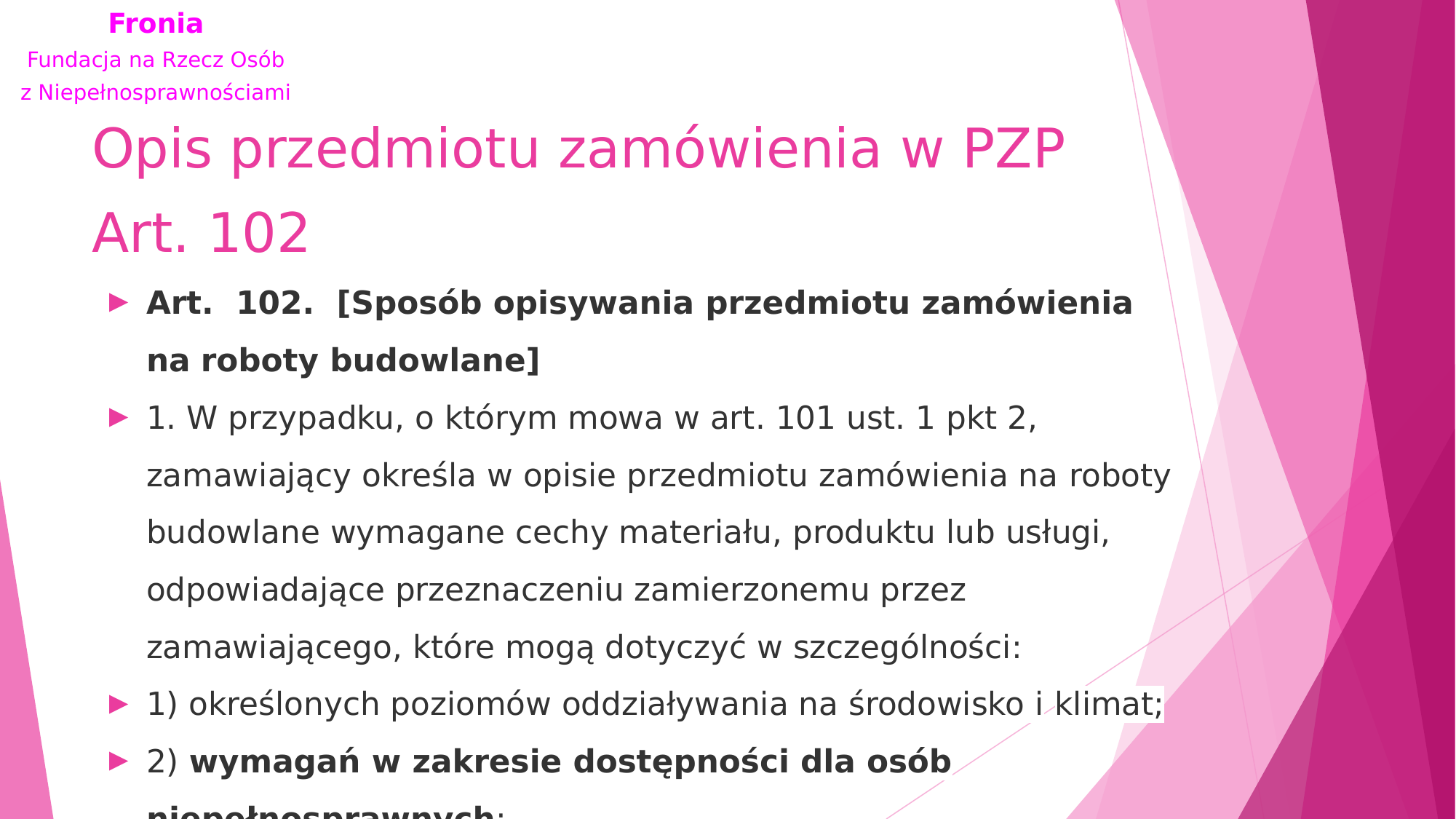

# Opis przedmiotu zamówienia w PZP Art. 102
Art.  102.  [Sposób opisywania przedmiotu zamówienia na roboty budowlane]
1. W przypadku, o którym mowa w art. 101 ust. 1 pkt 2, zamawiający określa w opisie przedmiotu zamówienia na roboty budowlane wymagane cechy materiału, produktu lub usługi, odpowiadające przeznaczeniu zamierzonemu przez zamawiającego, które mogą dotyczyć w szczególności:
1) określonych poziomów oddziaływania na środowisko i klimat;
2) wymagań w zakresie dostępności dla osób niepełnosprawnych;